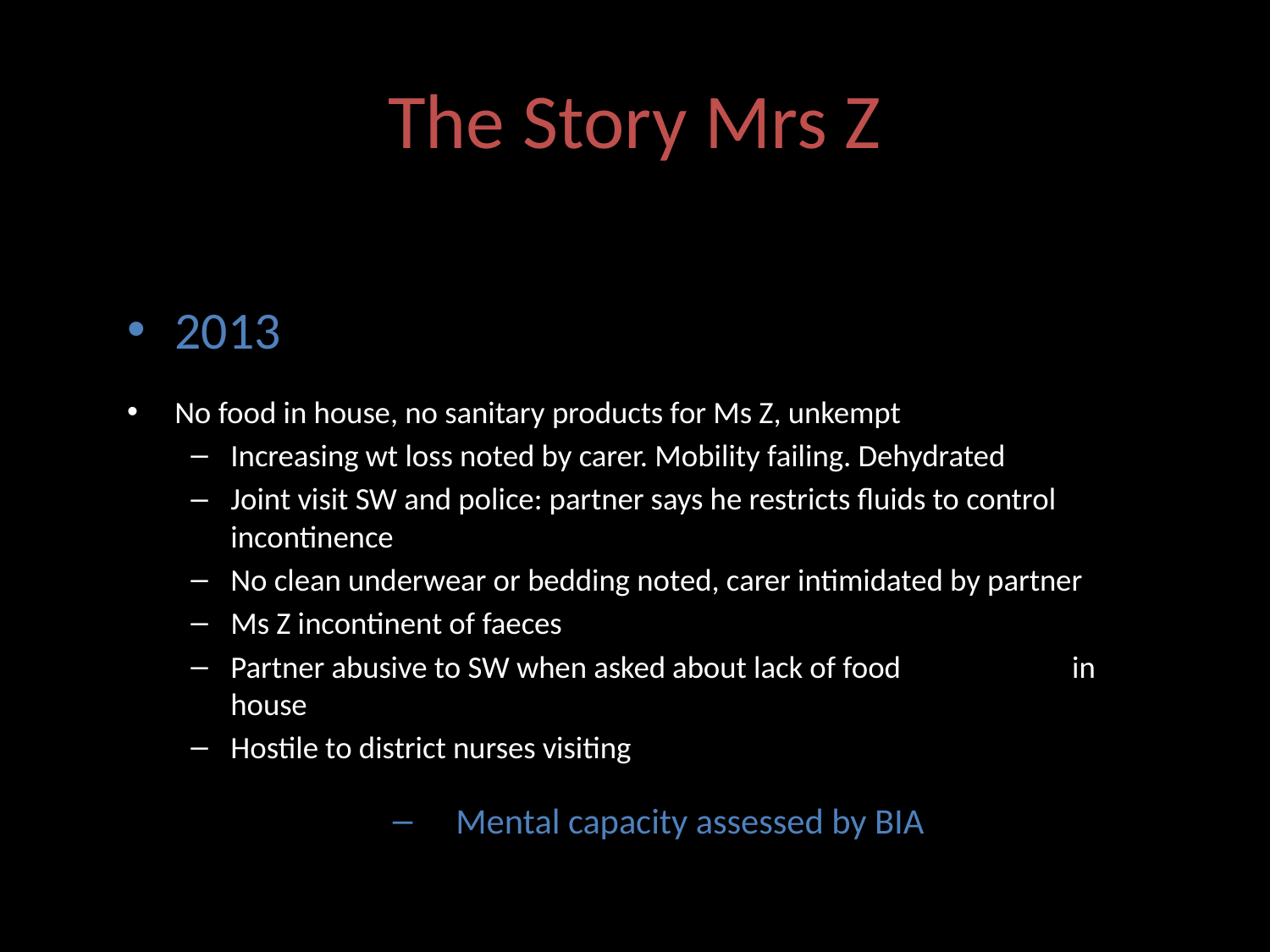

# The Story Mrs Z
2013
No food in house, no sanitary products for Ms Z, unkempt
Increasing wt loss noted by carer. Mobility failing. Dehydrated
Joint visit SW and police: partner says he restricts fluids to control incontinence
No clean underwear or bedding noted, carer intimidated by partner
Ms Z incontinent of faeces
Partner abusive to SW when asked about lack of food 		                   in house
Hostile to district nurses visiting
Mental capacity assessed by BIA